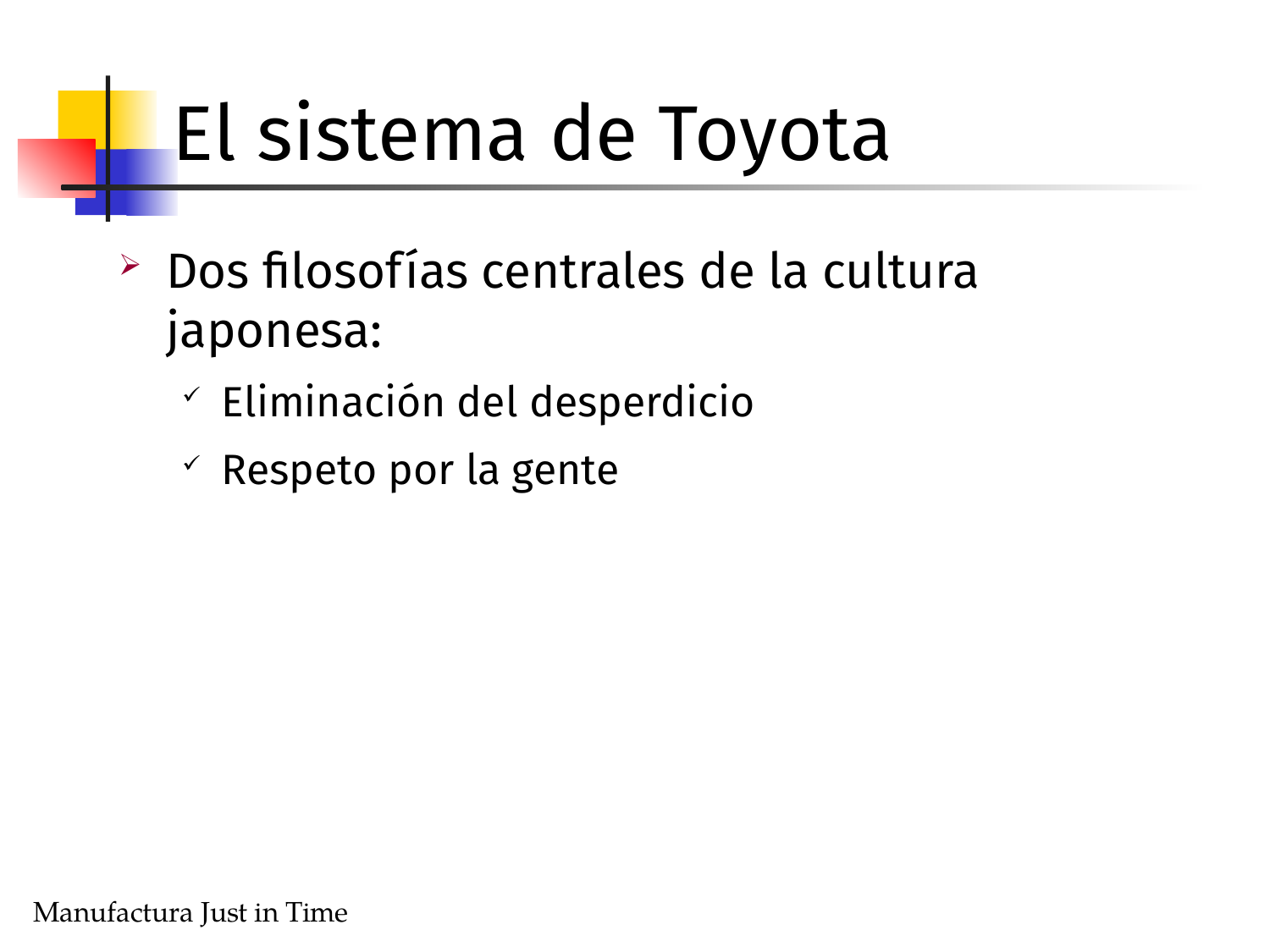

# El sistema de Toyota
Dos filosofías centrales de la cultura japonesa:
Eliminación del desperdicio
Respeto por la gente